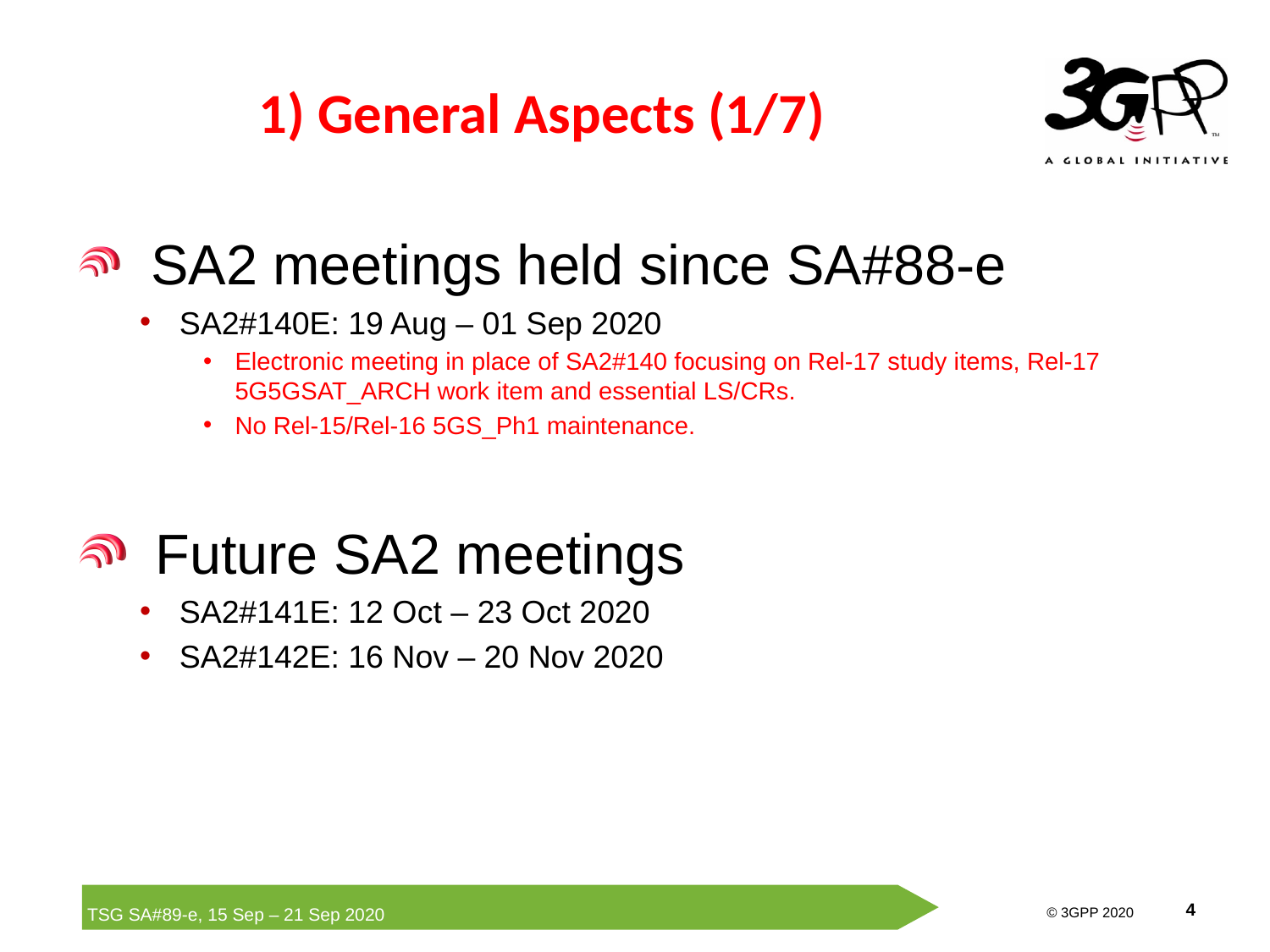

# 1) General Aspects (1/7)
 SA2 meetings held since SA#88-e
SA2#140E: 19 Aug – 01 Sep 2020
Electronic meeting in place of SA2#140 focusing on Rel-17 study items, Rel-17 5G5GSAT_ARCH work item and essential LS/CRs.
No Rel-15/Rel-16 5GS_Ph1 maintenance.

 Future SA2 meetings
SA2#141E: 12 Oct – 23 Oct 2020
SA2#142E: 16 Nov – 20 Nov 2020